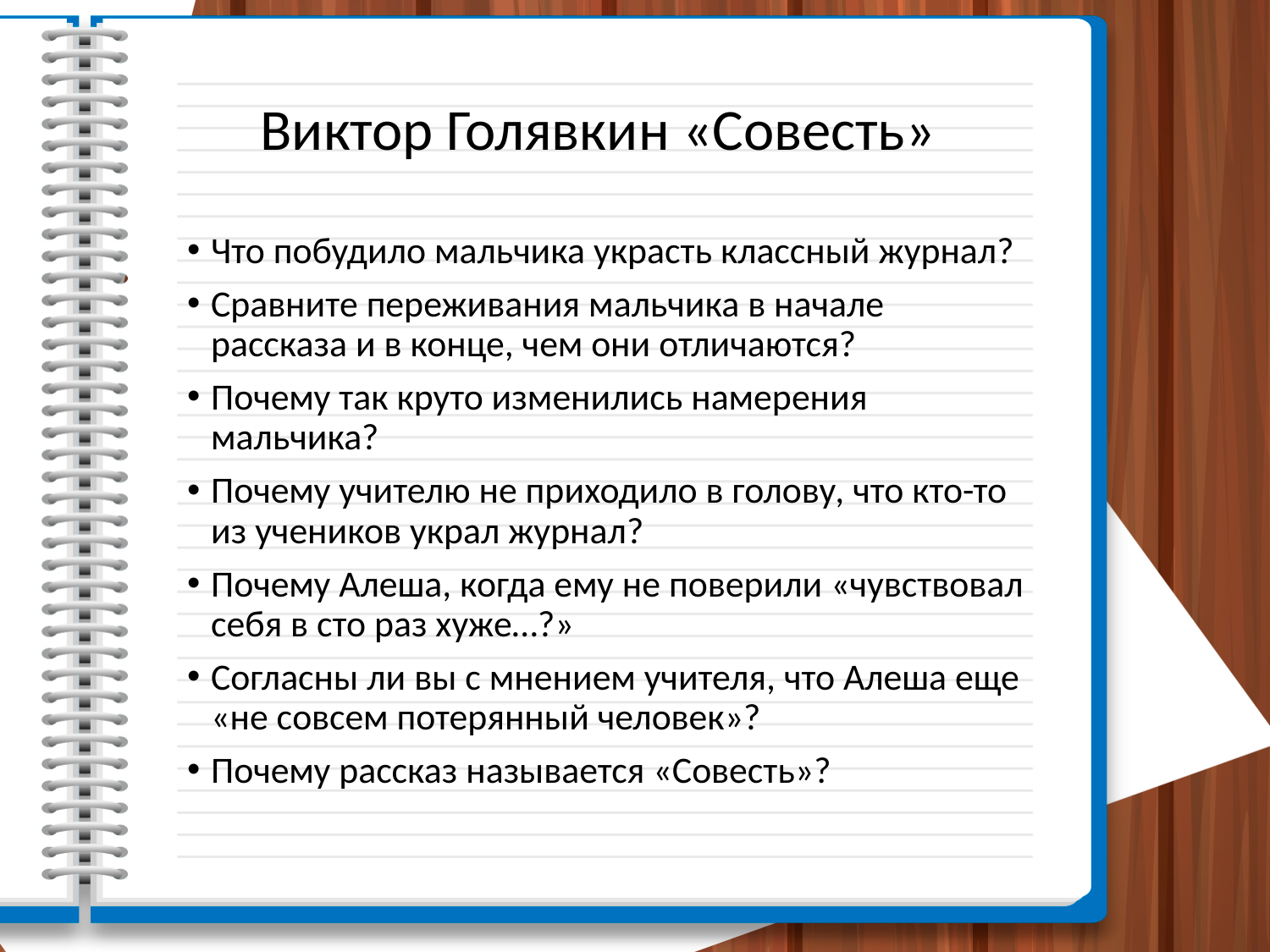

# Виктор Голявкин «Совесть»
Что побудило мальчика украсть классный журнал?
Сравните переживания мальчика в начале рассказа и в конце, чем они отличаются?
Почему так круто изменились намерения мальчика?
Почему учителю не приходило в голову, что кто-то из учеников украл журнал?
Почему Алеша, когда ему не поверили «чувствовал себя в сто раз хуже…?»
Согласны ли вы с мнением учителя, что Алеша еще «не совсем потерянный человек»?
Почему рассказ называется «Совесть»?